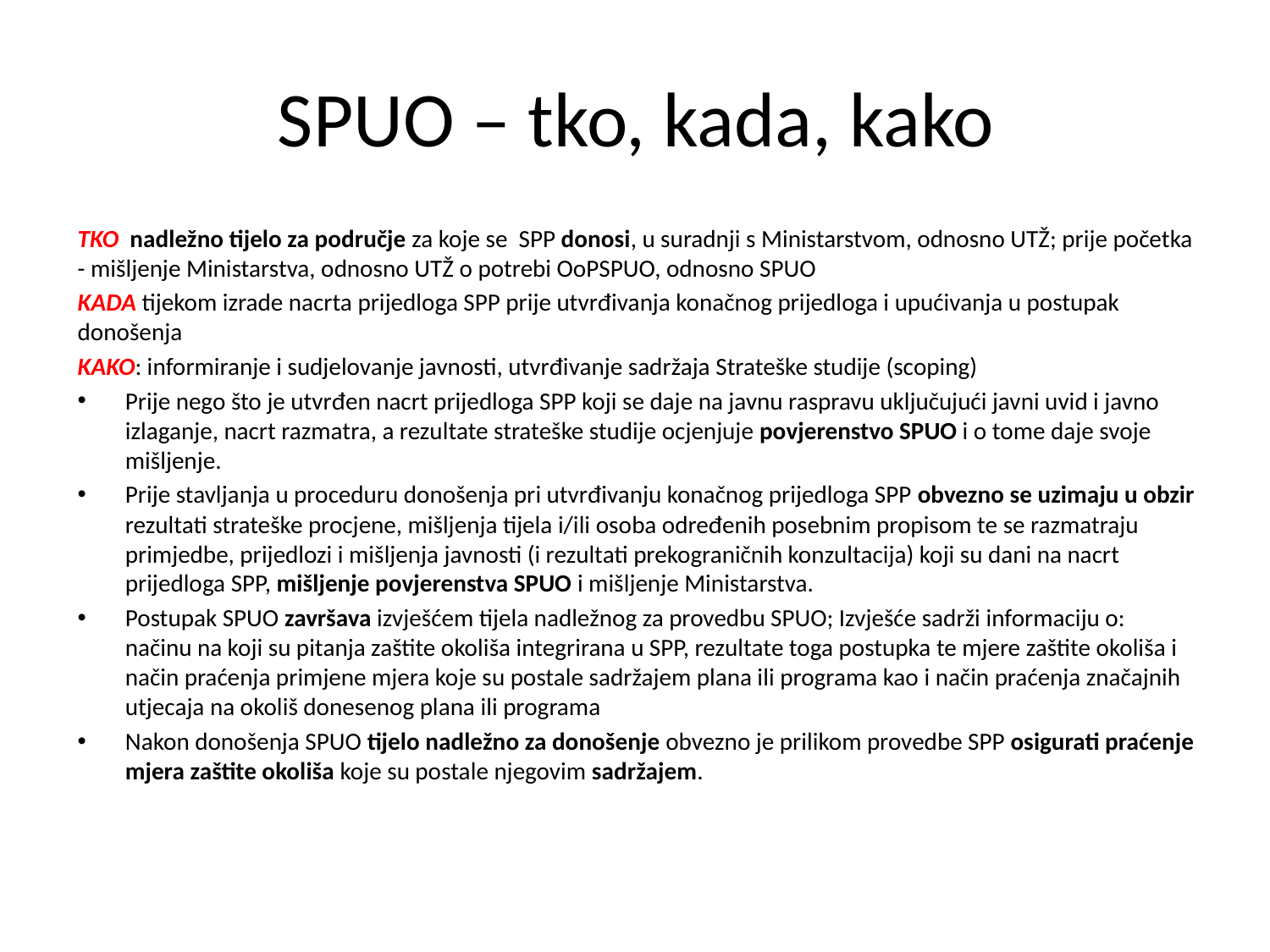

# SPUO – tko, kada, kako
TKO  nadležno tijelo za područje za koje se  SPP donosi, u suradnji s Ministarstvom, odnosno UTŽ; prije početka - mišljenje Ministarstva, odnosno UTŽ o potrebi OoPSPUO, odnosno SPUO
KADA tijekom izrade nacrta prijedloga SPP prije utvrđivanja konačnog prijedloga i upućivanja u postupak donošenja
KAKO: informiranje i sudjelovanje javnosti, utvrđivanje sadržaja Strateške studije (scoping)
Prije nego što je utvrđen nacrt prijedloga SPP koji se daje na javnu raspravu uključujući javni uvid i javno izlaganje, nacrt razmatra, a rezultate strateške studije ocjenjuje povjerenstvo SPUO i o tome daje svoje mišljenje.
Prije stavljanja u proceduru donošenja pri utvrđivanju konačnog prijedloga SPP obvezno se uzimaju u obzir rezultati strateške procjene, mišljenja tijela i/ili osoba određenih posebnim propisom te se razmatraju primjedbe, prijedlozi i mišljenja javnosti (i rezultati prekograničnih konzultacija) koji su dani na nacrt prijedloga SPP, mišljenje povjerenstva SPUO i mišljenje Ministarstva.
Postupak SPUO završava izvješćem tijela nadležnog za provedbu SPUO; Izvješće sadrži informaciju o: načinu na koji su pitanja zaštite okoliša integrirana u SPP, rezultate toga postupka te mjere zaštite okoliša i način praćenja primjene mjera koje su postale sadržajem plana ili programa kao i način praćenja značajnih utjecaja na okoliš donesenog plana ili programa
Nakon donošenja SPUO tijelo nadležno za donošenje obvezno je prilikom provedbe SPP osigurati praćenje mjera zaštite okoliša koje su postale njegovim sadržajem.